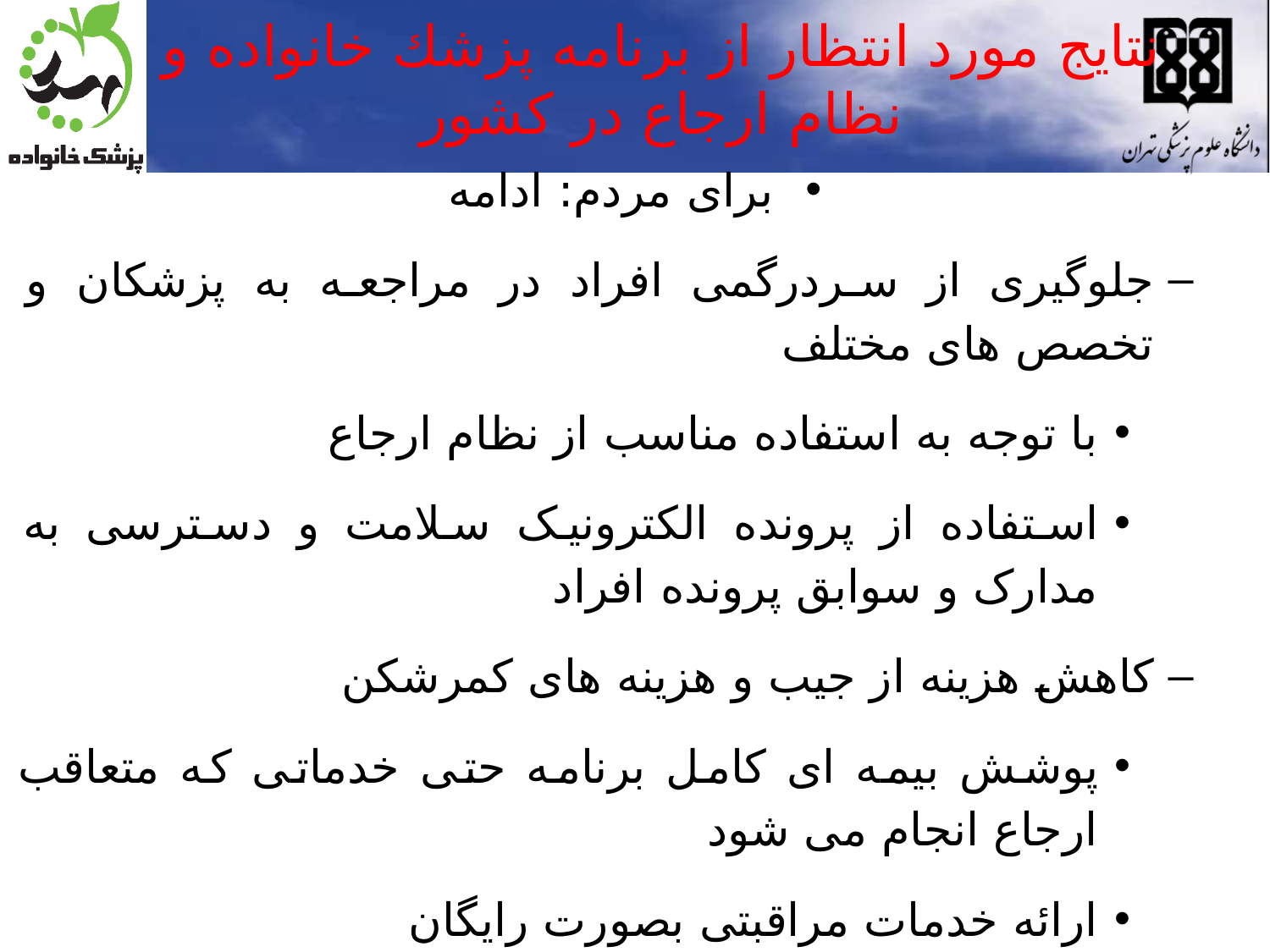

# نتایج مورد انتظار از برنامه پزشك خانواده و نظام ارجاع در کشور
برای مردم: ادامه
جلوگیری از سردرگمی افراد در مراجعه به پزشکان و تخصص های مختلف
با توجه به استفاده مناسب از نظام ارجاع
استفاده از پرونده الکترونیک سلامت و دسترسی به مدارک و سوابق پرونده افراد
کاهش هزینه از جیب و هزینه های کمرشکن
پوشش بیمه ای کامل برنامه حتی خدماتی که متعاقب ارجاع انجام می شود
ارائه خدمات مراقبتی بصورت رایگان
داشتن مشاور و وکیلی دانا بنام پزشک خانواده که همیشه در دسترس است و حتی بعد از ارجاع فرد را پیگیری می کند